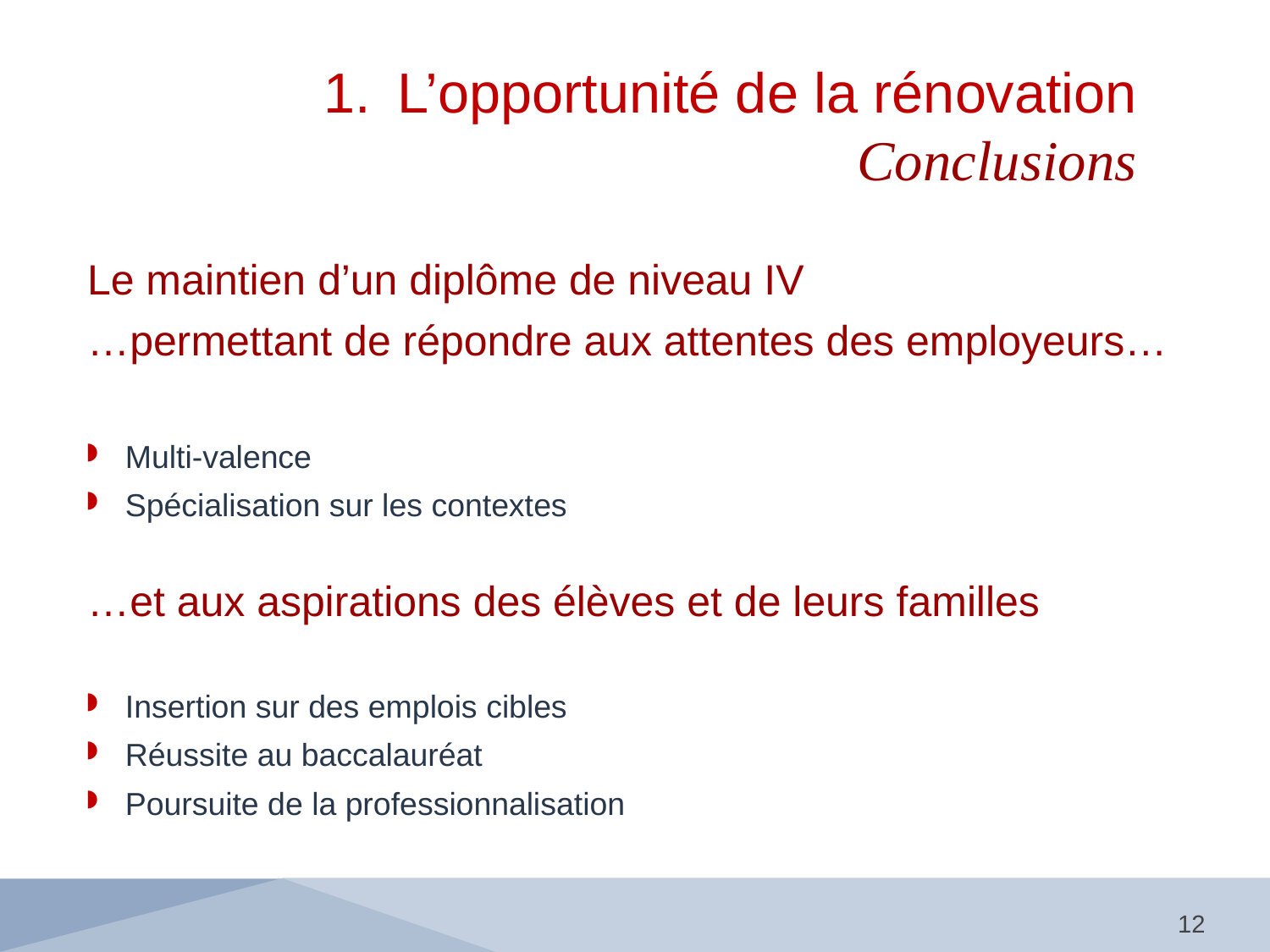

L’opportunité de la rénovation
Conclusions

Le maintien d’un diplôme de niveau IV
…permettant de répondre aux attentes des employeurs…

Multi-valence
Spécialisation sur les contextes

…et aux aspirations des élèves et de leurs familles

Insertion sur des emplois cibles
Réussite au baccalauréat
Poursuite de la professionnalisation

12